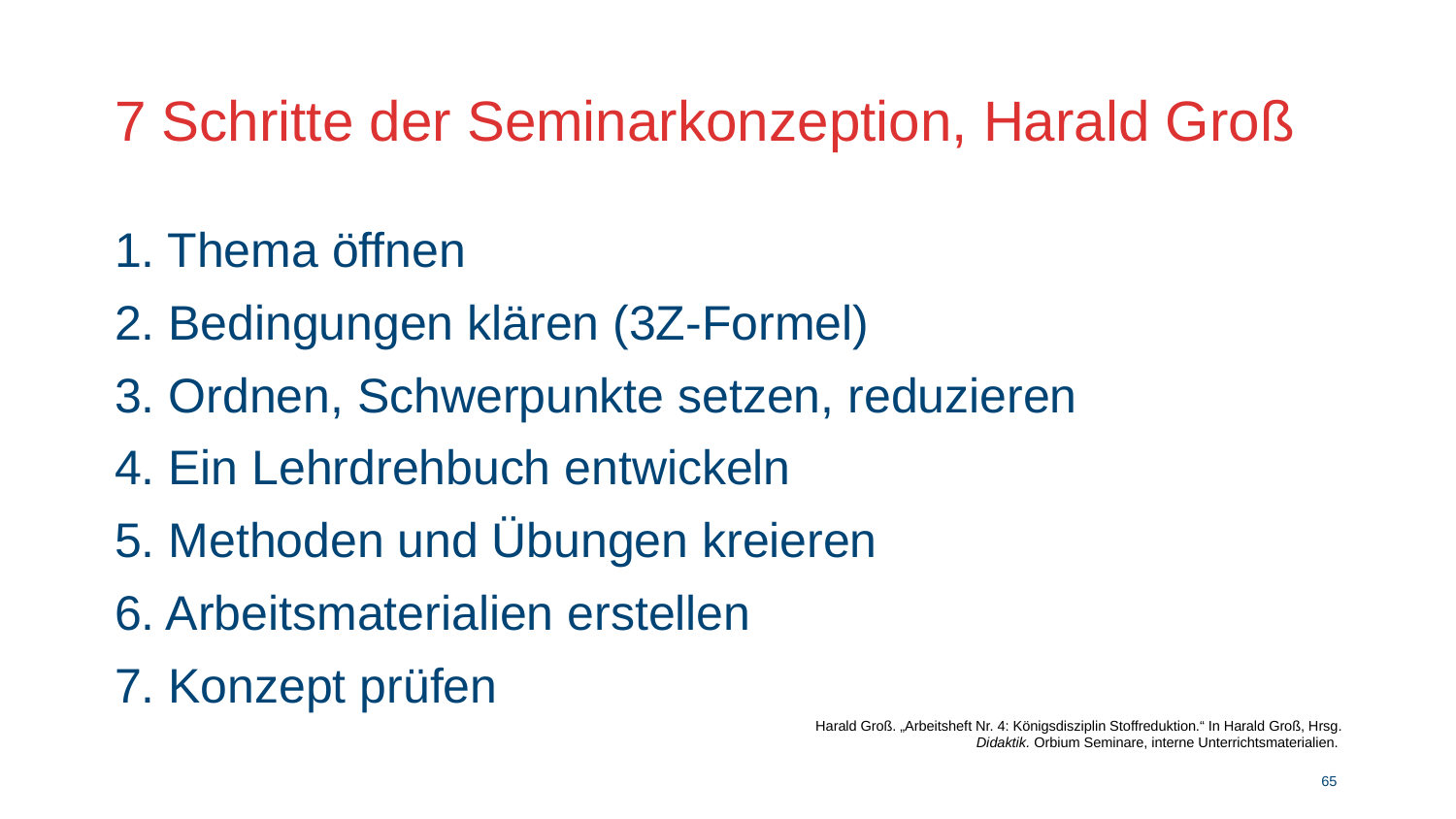

# 7 Schritte der Seminarkonzeption, Harald Groß
1. Thema öffnen
2. Bedingungen klären (3Z-Formel)
3. Ordnen, Schwerpunkte setzen, reduzieren
4. Ein Lehrdrehbuch entwickeln
5. Methoden und Übungen kreieren
6. Arbeitsmaterialien erstellen
7. Konzept prüfen
Harald Groß. „Arbeitsheft Nr. 4: Königsdisziplin Stoffreduktion.“ In Harald Groß, Hrsg. Didaktik. Orbium Seminare, interne Unterrichtsmaterialien.
65